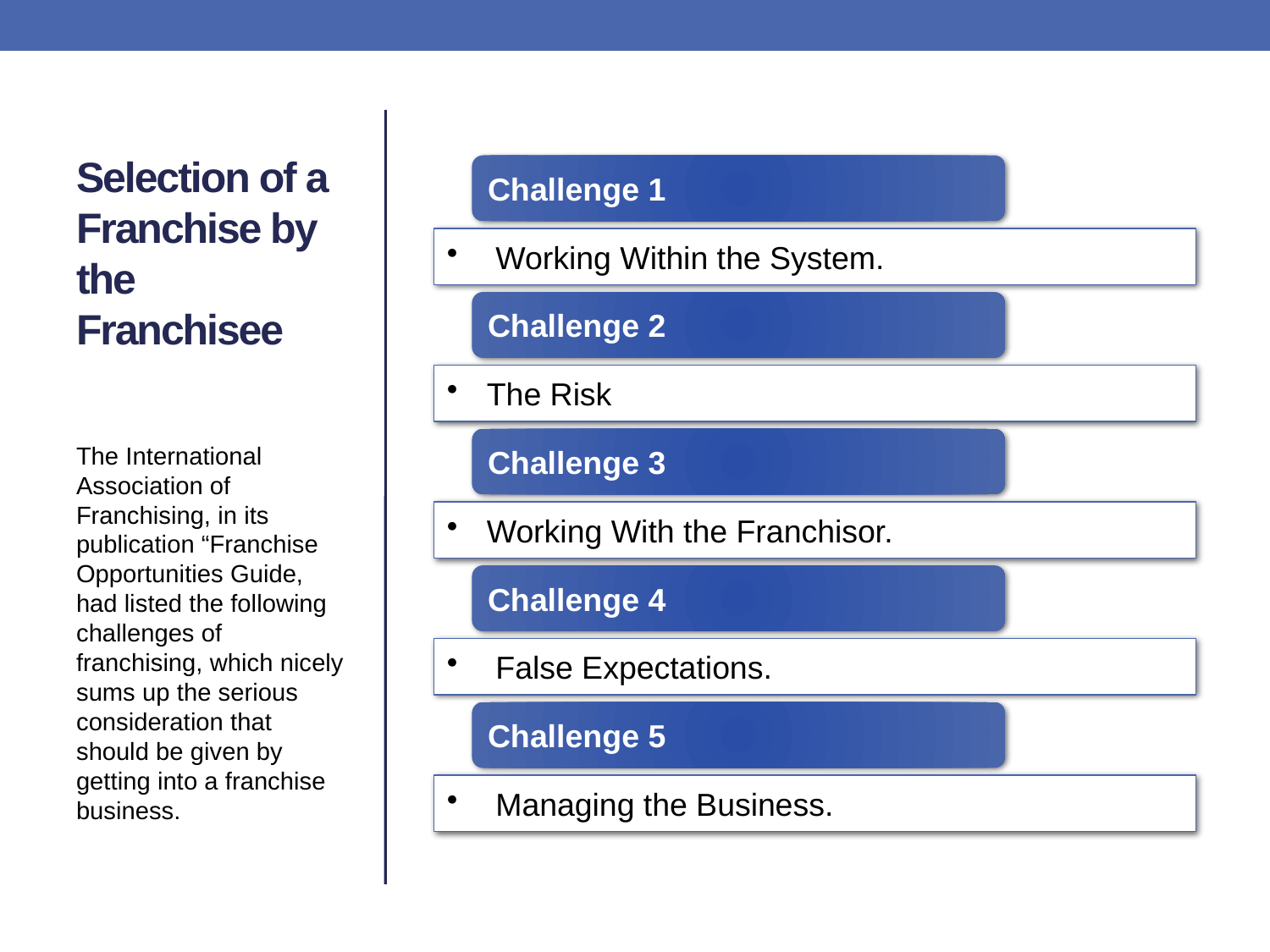

# Selection of a Franchise by the Franchisee
Challenge 1
 Working Within the System.
Challenge 2
The Risk
Challenge 3
Working With the Franchisor.
Challenge 4
 False Expectations.
Challenge 5
 Managing the Business.
The International Association of Franchising, in its publication “Franchise Opportunities Guide, had listed the following challenges of franchising, which nicely sums up the serious consideration that should be given by getting into a franchise business.